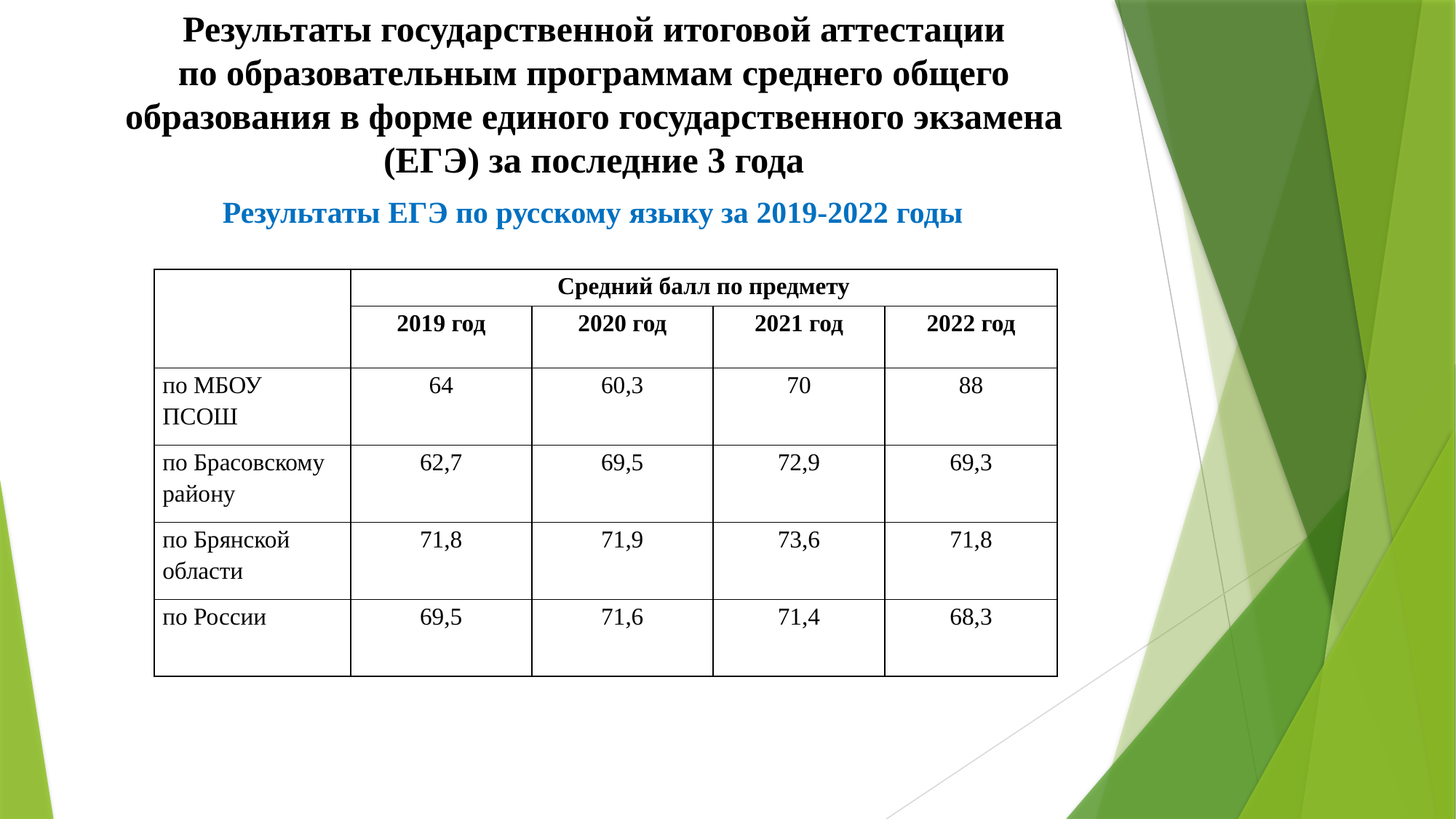

# Результаты государственной итоговой аттестации по образовательным программам среднего общего образования в форме единого государственного экзамена (ЕГЭ) за последние 3 года
Результаты ЕГЭ по русскому языку за 2019-2022 годы
|  | Средний балл по предмету |  |  |  |
| --- | --- | --- | --- | --- |
|  | 2019 год | 2020 год | 2021 год | 2022 год |
| по МБОУ ПСОШ | 64 | 60,3 | 70 | 88 |
| по Брасовскому району | 62,7 | 69,5 | 72,9 | 69,3 |
| по Брянской области | 71,8 | 71,9 | 73,6 | 71,8 |
| по России | 69,5 | 71,6 | 71,4 | 68,3 |